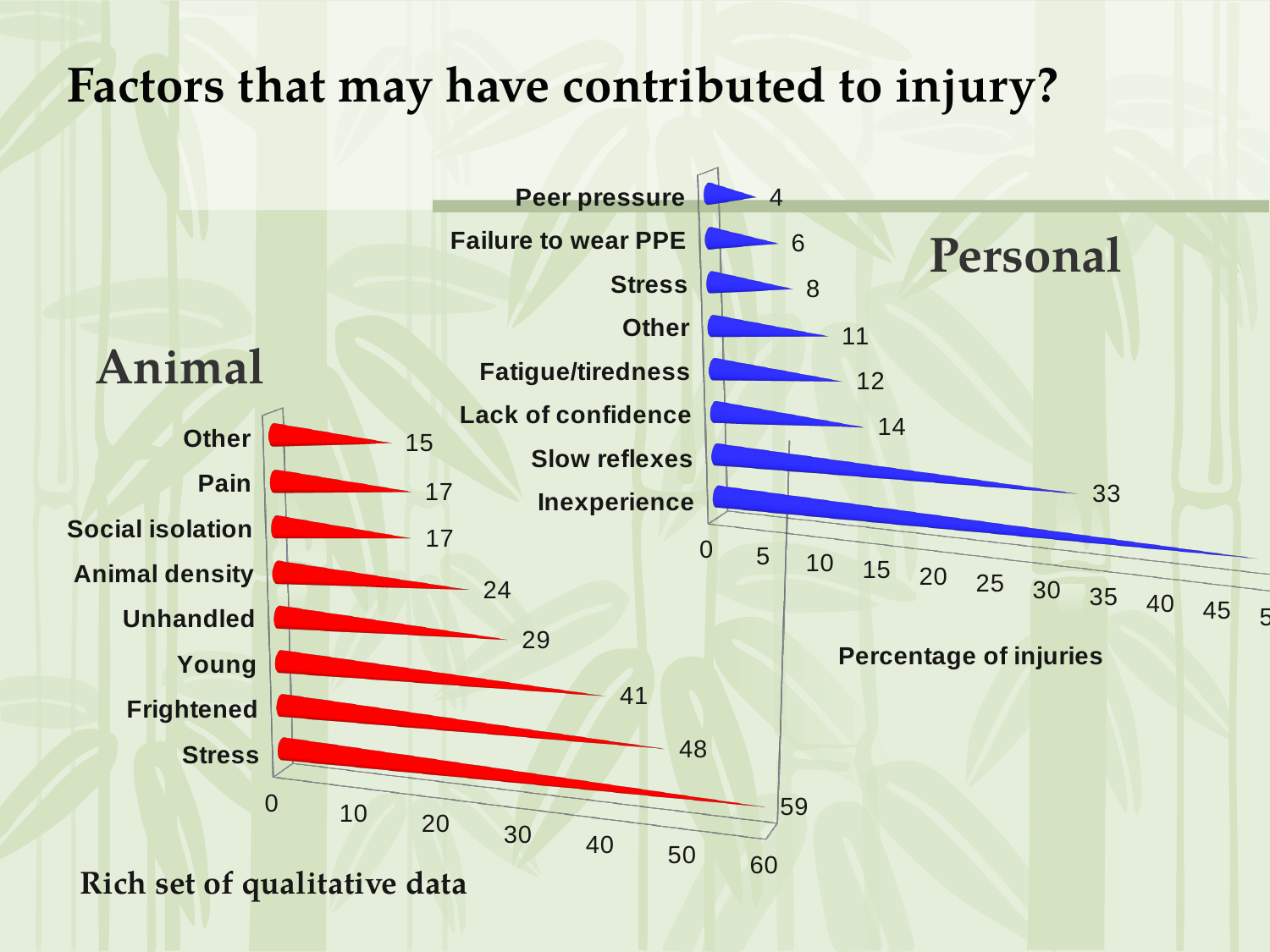

Factors that may have contributed to injury?

[unsupported chart]

Personal
Animal

[unsupported chart]

Rich set of qualitative data